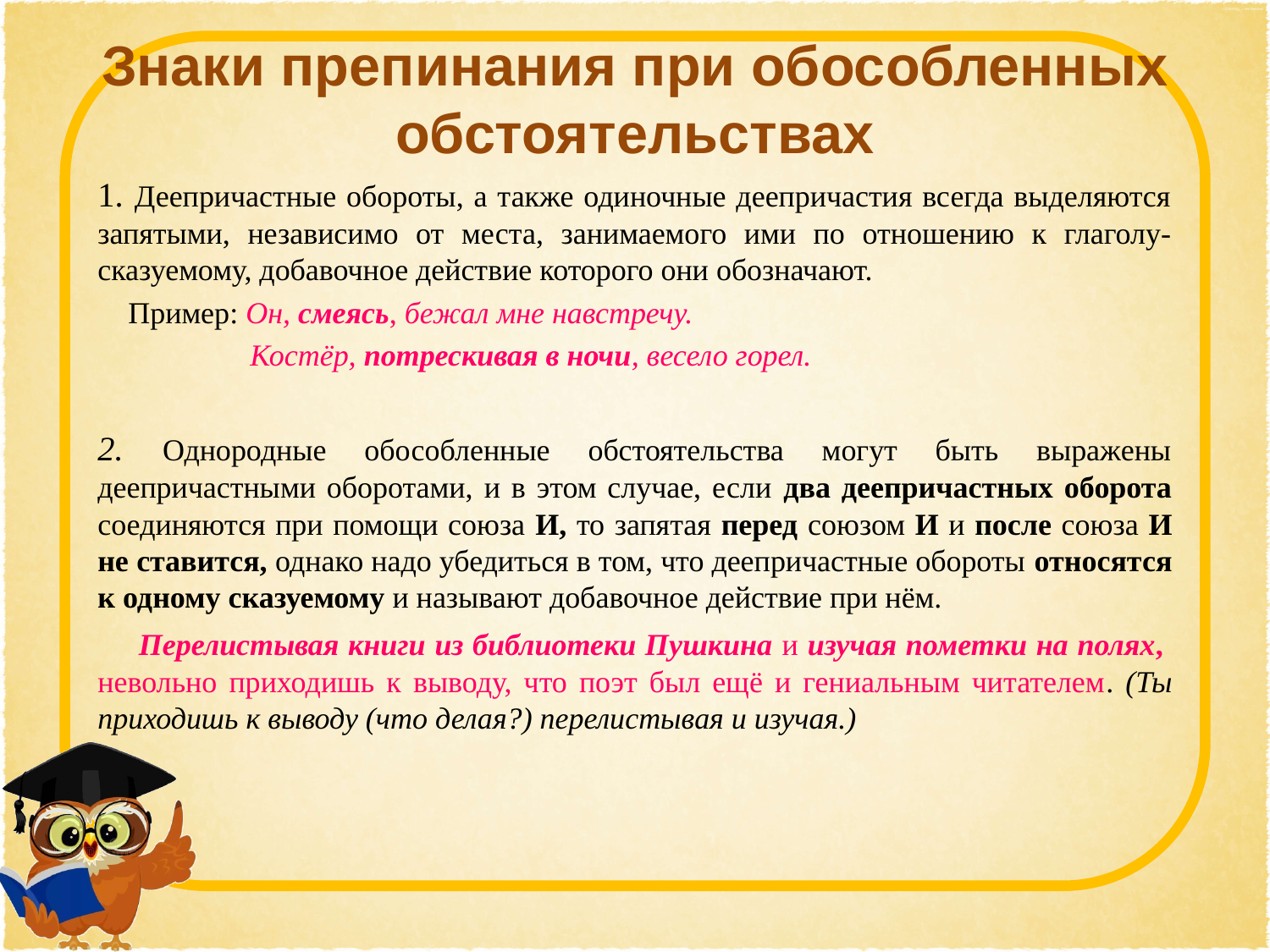

# Знаки препинания при обособленных обстоятельствах
1. Деепричастные обороты, а также одиночные деепричастия всегда выделяются запятыми, независимо от места, занимаемого ими по отношению к глаголу-сказуемому, добавочное действие которого они обозначают.
    Пример: Он, смеясь, бежал мне навстречу.
                    Костёр, потрескивая в ночи, весело горел.

2. Однородные обособленные обстоятельства могут быть выражены деепричастными оборотами, и в этом случае, если два деепричастных оборота соединяются при помощи союза И, то запятая перед союзом И и после союза И не ставится, однако надо убедиться в том, что деепричастные обороты относятся к одному сказуемому и называют добавочное действие при нём.
    Перелистывая книги из библиотеки Пушкина и изучая пометки на полях,  невольно приходишь к выводу, что поэт был ещё и гениальным читателем. (Ты приходишь к выводу (что делая?) перелистывая и изучая.)